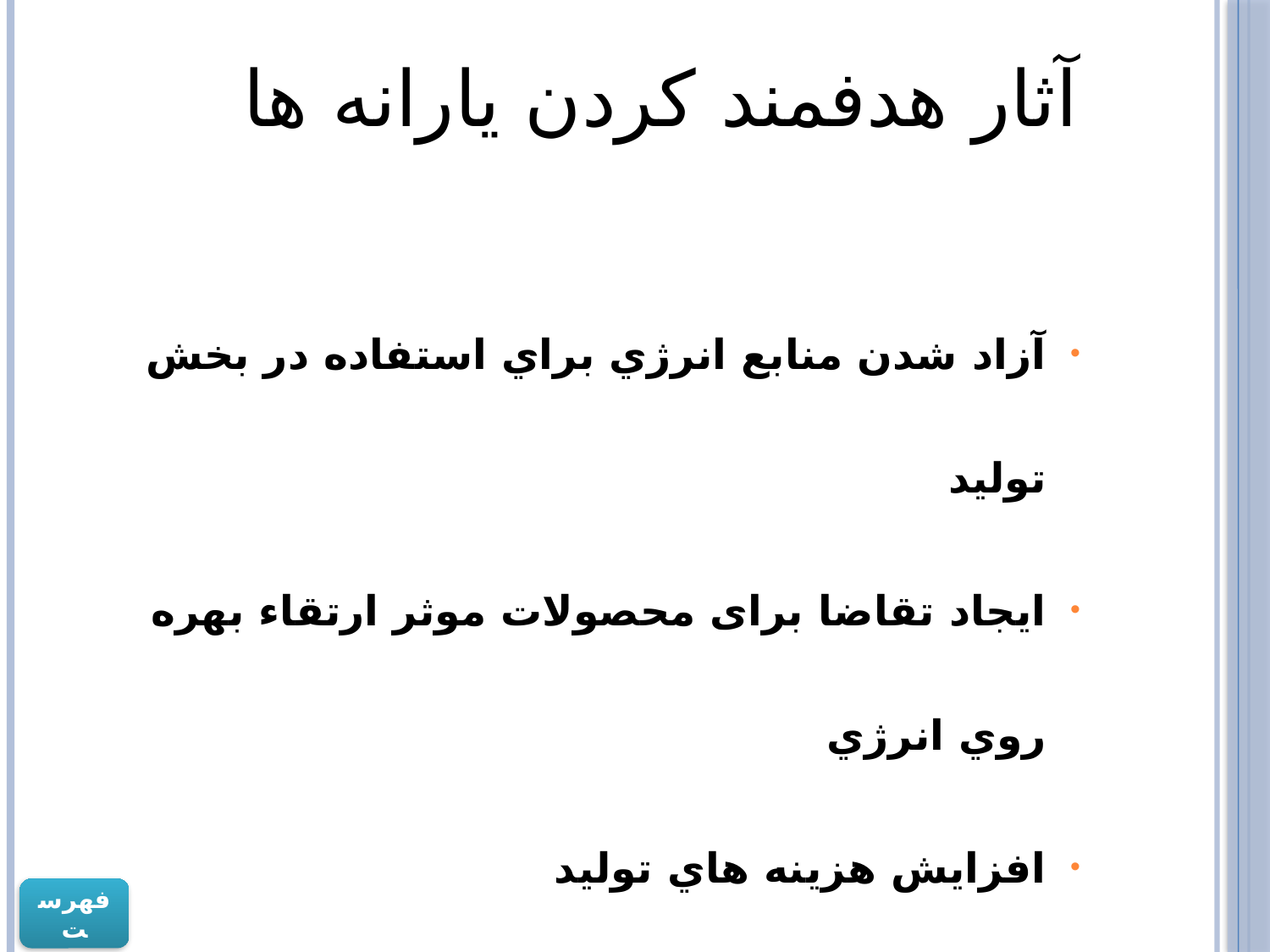

# آثار هدفمند کردن یارانه ها

آزاد شدن منابع انرژي براي استفاده در بخش توليد
ایجاد تقاضا برای محصولات موثر ارتقاء بهره روي انرژي
افزايش هزينه هاي توليد

فهرست